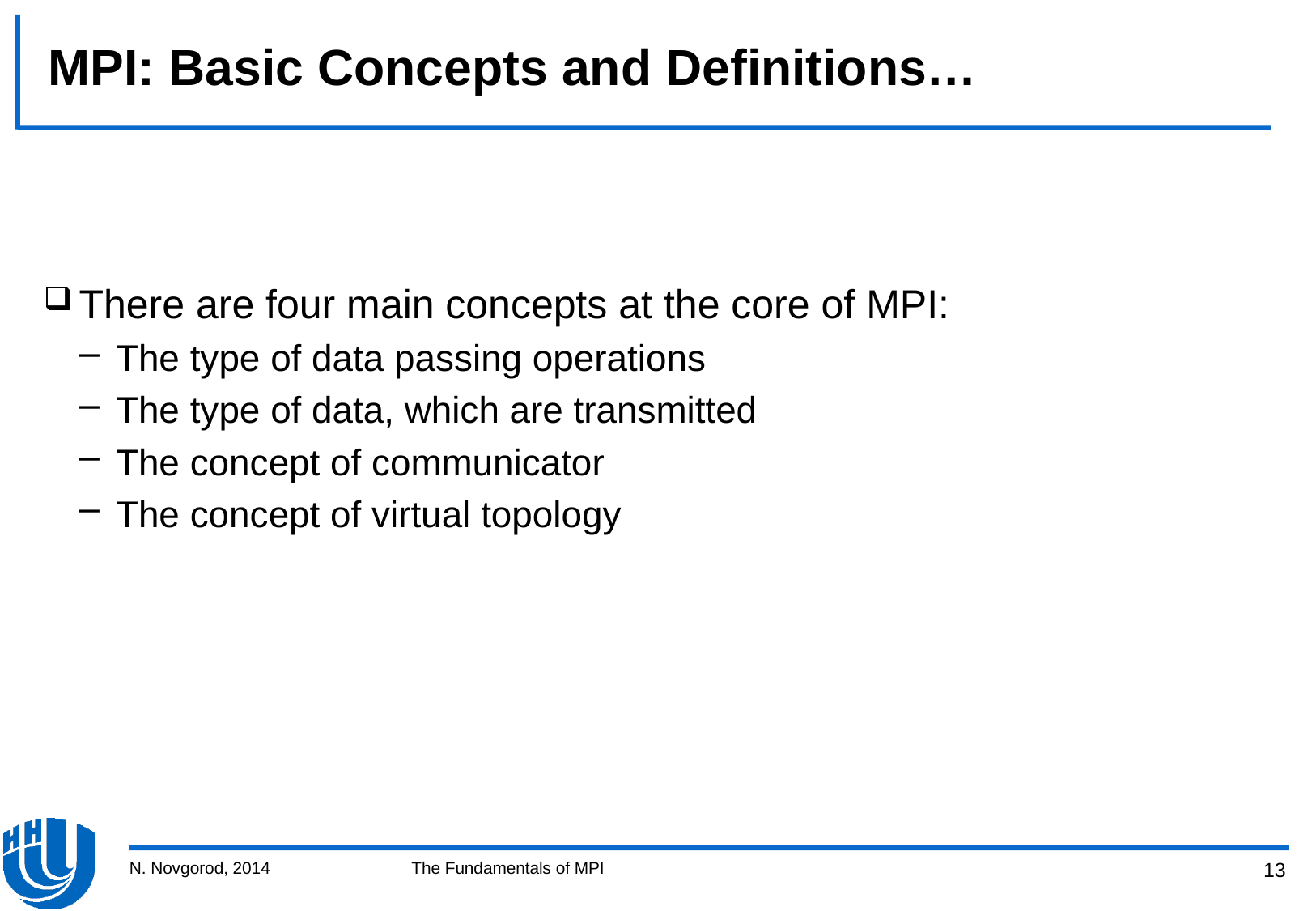

# MPI: Basic Concepts and Definitions…

There are four main concepts at the core of MPI:
The type of data passing operations
The type of data, which are transmitted
The concept of communicator
The concept of virtual topology
N. Novgorod, 2014
The Fundamentals of MPI
13